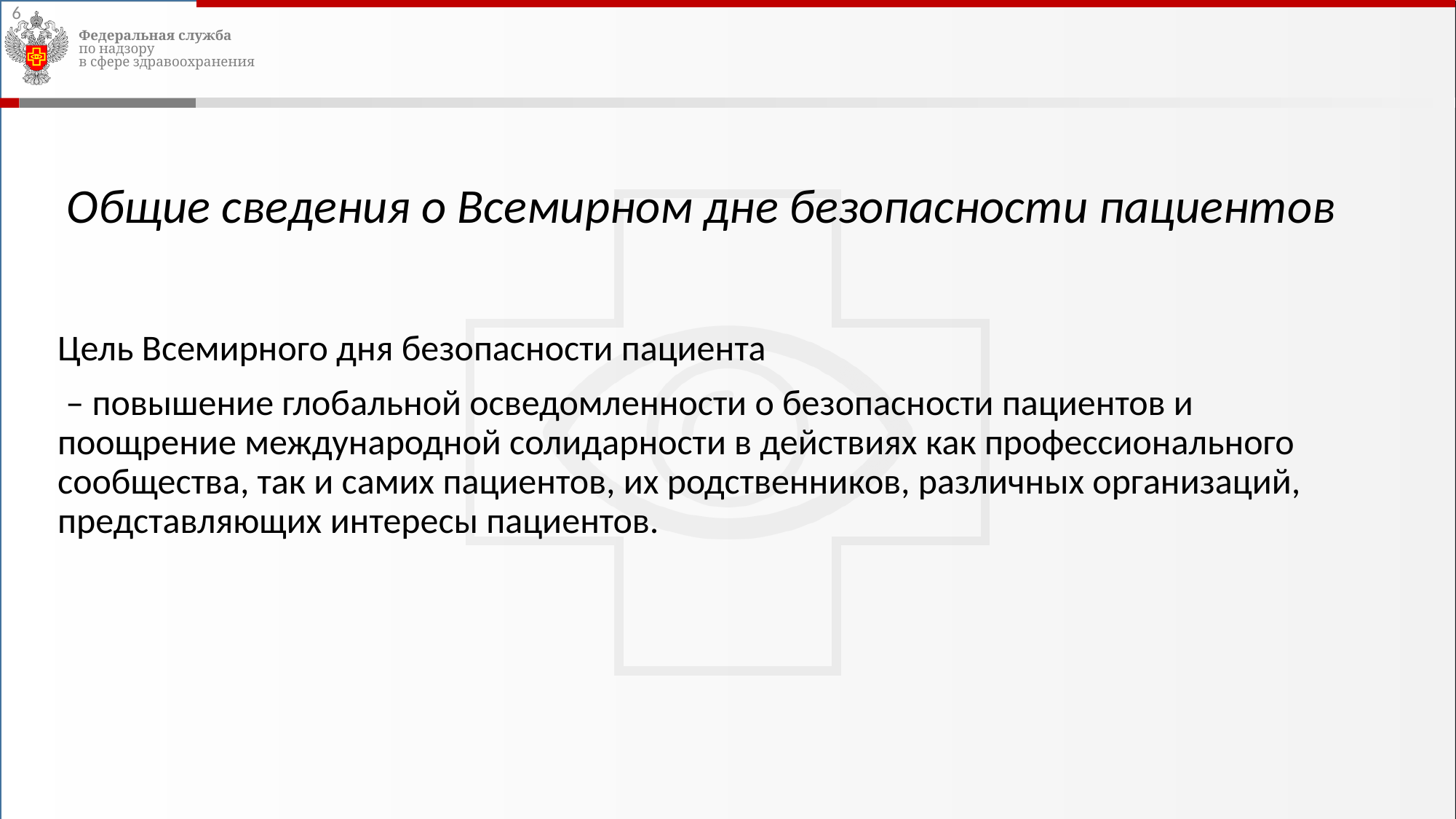

6
# Общие сведения о Всемирном дне безопасности пациентов
Цель Всемирного дня безопасности пациента
 – повышение глобальной осведомленности о безопасности пациентов и поощрение международной солидарности в действиях как профессионального сообщества, так и самих пациентов, их родственников, различных организаций, представляющих интересы пациентов.